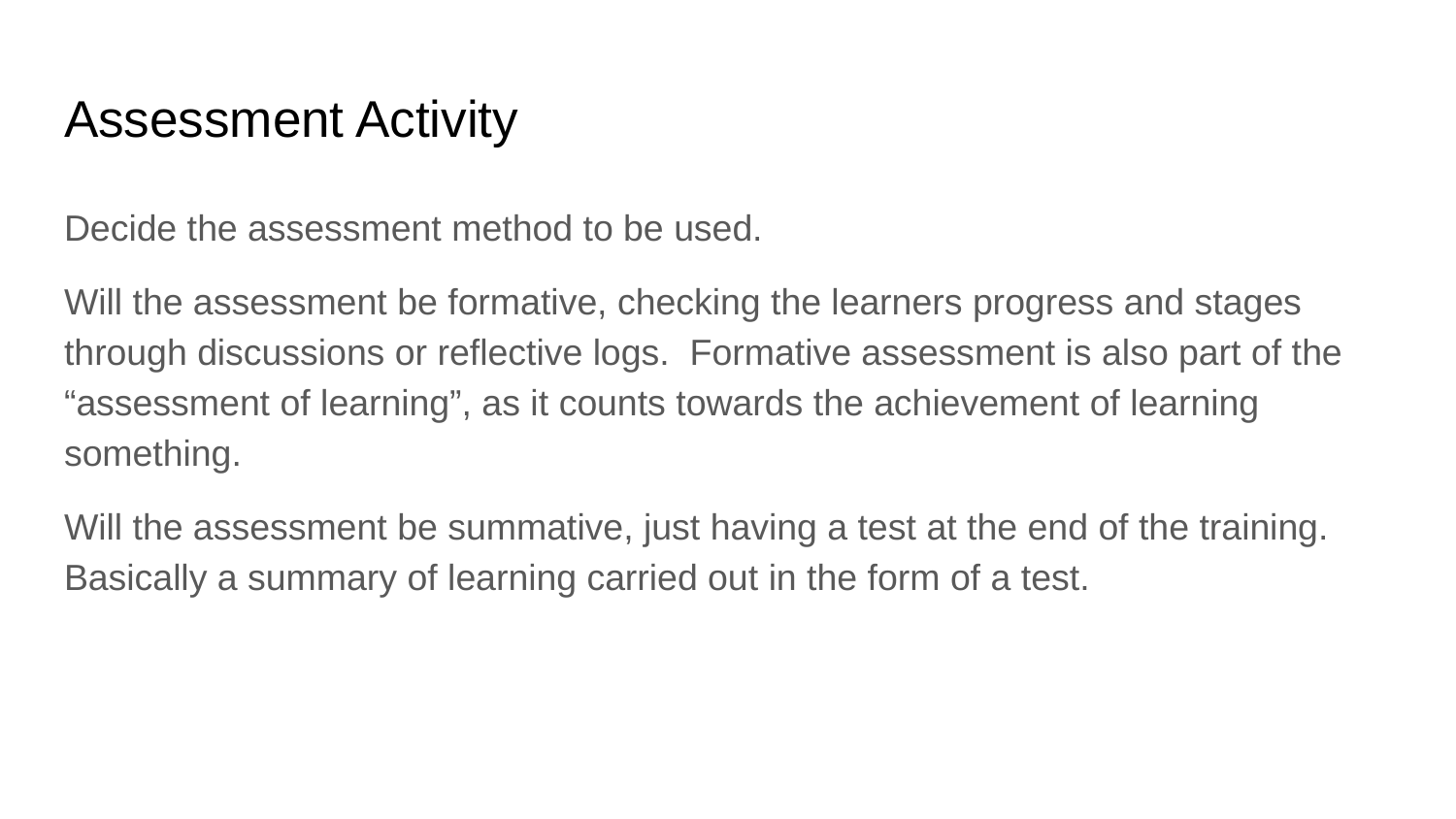

# Assessment Activity
Decide the assessment method to be used.
Will the assessment be formative, checking the learners progress and stages through discussions or reflective logs.  Formative assessment is also part of the “assessment of learning”, as it counts towards the achievement of learning something.
Will the assessment be summative, just having a test at the end of the training.  Basically a summary of learning carried out in the form of a test.